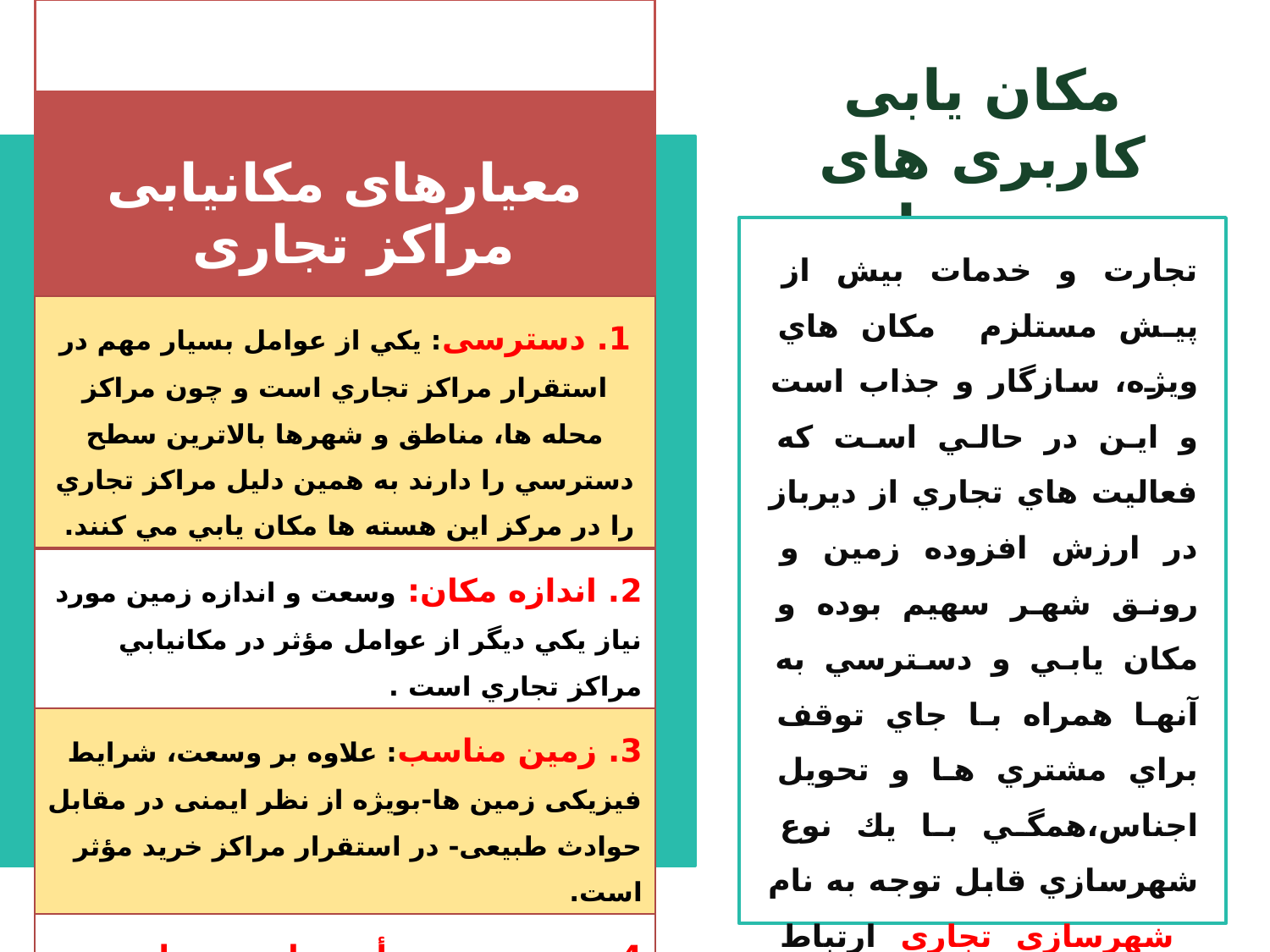

|  |  |  |
| --- | --- | --- |
| معیارهای مکانیابی مراکز تجاری |  |  |
|  |  |  |
|  |  |  |
|  |  |  |
|  |  |  |
|  |  |  |
مکان یابی کاربری های تجــــــــــاری

تجارت و خدمات بیش از پیش مستلزم  مكان هاي ويژه، سازگار و جذاب است و اين در حالي است كه فعالیت هاي تجاري از ديرباز در ارزش افزوده زمین و رونق شهر سهیم بوده و مكان يابي و دسترسي به آنها همراه با جاي توقف براي مشتري ها و تحويل اجناس،همگي با يك نوع شهرسازي قابل توجه به نام  شهرسازي تجاري ارتباط میابد. 2 تا 5 درصد از سطح کاربری شهری به مراکز تجاری اختصاص دارد. این مراکز شامل خرده فروشي ها، عمده فروشي ها، دفاتر خصوصي، خدمات، بانك ها و هتل ها است.
| 1. دسترسی: يكي از عوامل بسیار مهم در استقرار مراكز تجاري است و چون مراكز محله ها، مناطق و شهرها بالاترين سطح دسترسي را دارند به همین دلیل مراكز تجاري را در مركز اين هسته ها مكان يابي مي كنند. |
| --- |
| 2. اندازه مکان: وسعت و اندازه زمین مورد نیاز يكي ديگر از عوامل مؤثر در مكانيابي مراكز تجاري است . |
| 3. زمین مناسب: علاوه بر وسعت، شرایط فیزیکی زمین ها-بویژه از نظر ایمنی در مقابل حوادث طبیعی- در استقرار مراكز خريد مؤثر است. |
| 4. دسترسی به تأسیسات زیربنایی: دسترسي به تأسیساتي مانند آب، برق و سیستم دفع فاضلاب در اين كاربري نیز مانند ساير كاربري ها، بويژه در محلات جديدالاحداث، تأثیر مي گذارد. |